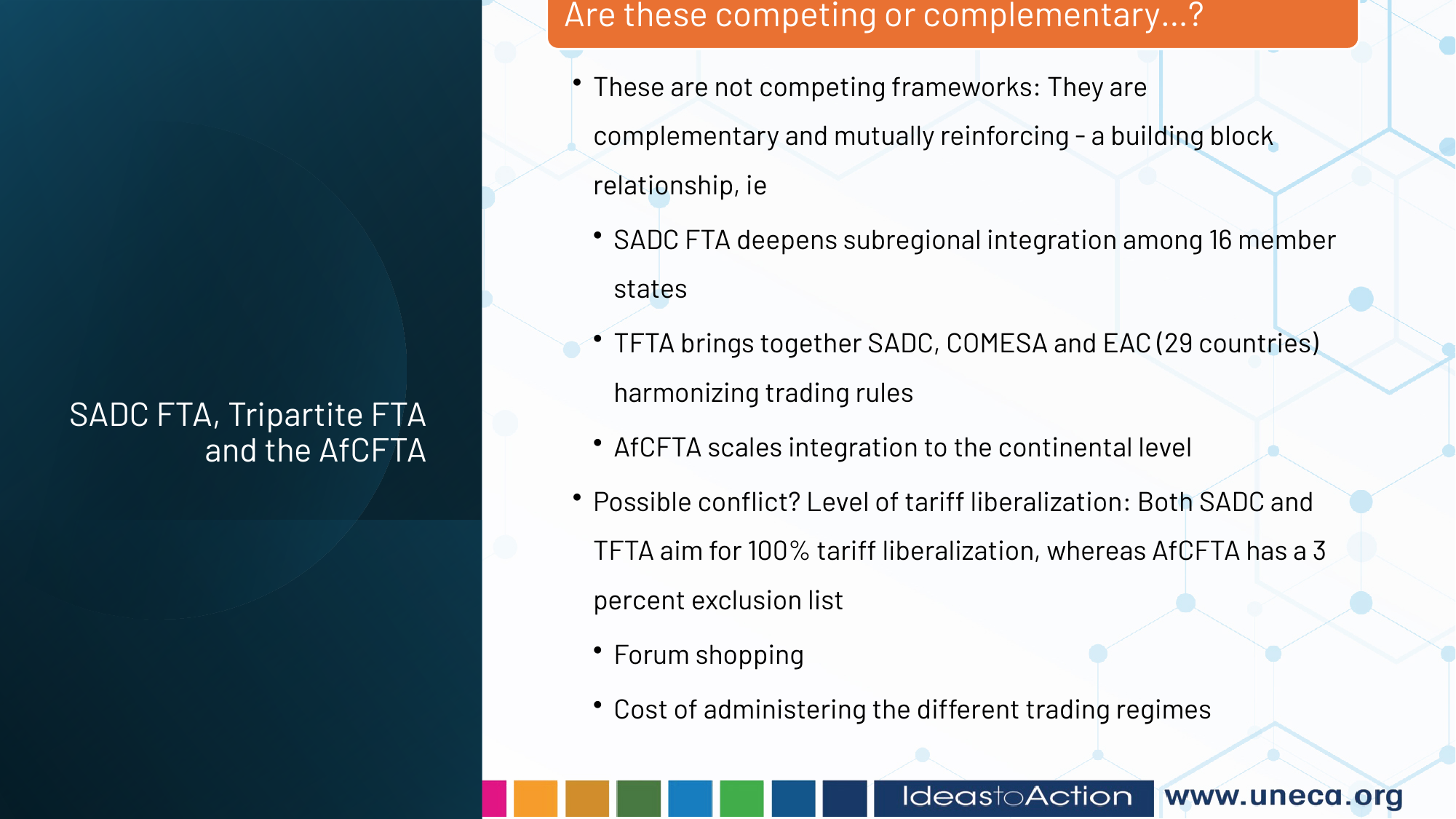

Are these competing or complementary…?
These are not competing frameworks: They are complementary and mutually reinforcing - a building block relationship, ie
SADC FTA deepens subregional integration among 16 member states
TFTA brings together SADC, COMESA and EAC (29 countries) harmonizing trading rules
AfCFTA scales integration to the continental level
Possible conflict? Level of tariff liberalization: Both SADC and TFTA aim for 100% tariff liberalization, whereas AfCFTA has a 3 percent exclusion list
Forum shopping
Cost of administering the different trading regimes

# SADC FTA, Tripartite FTA and the AfCFTA